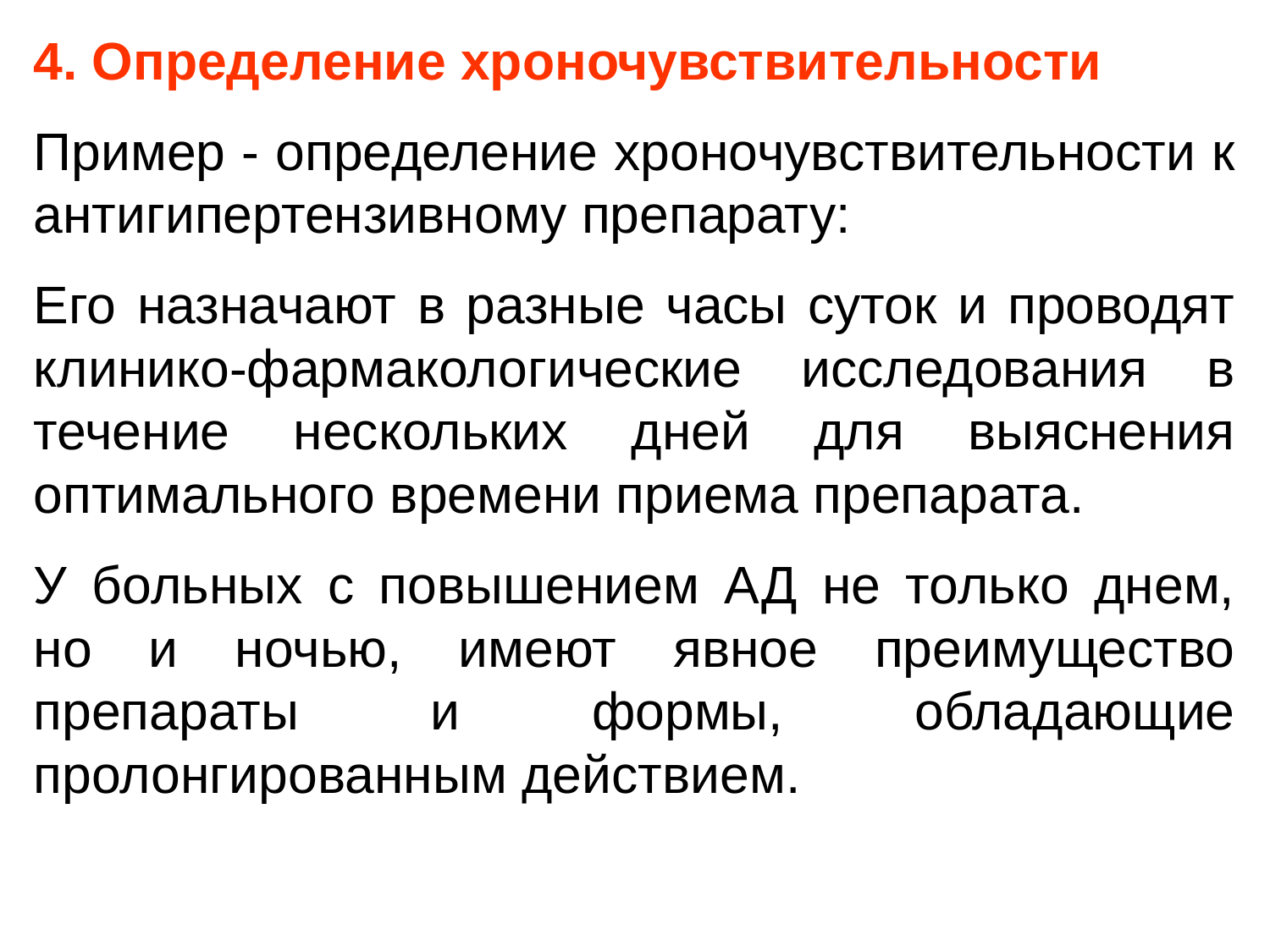

4. Определение хроночувствительности
Пример - определение хроночувствительности к антигипертензивному препарату:
Его назначают в разные часы суток и проводят клинико-фармакологические исследования в течение нескольких дней для выяснения оптимального времени приема препарата.
У больных с повышением АД не только днем, но и ночью, имеют явное преимущество препараты и формы, обладающие пролонгированным действием.